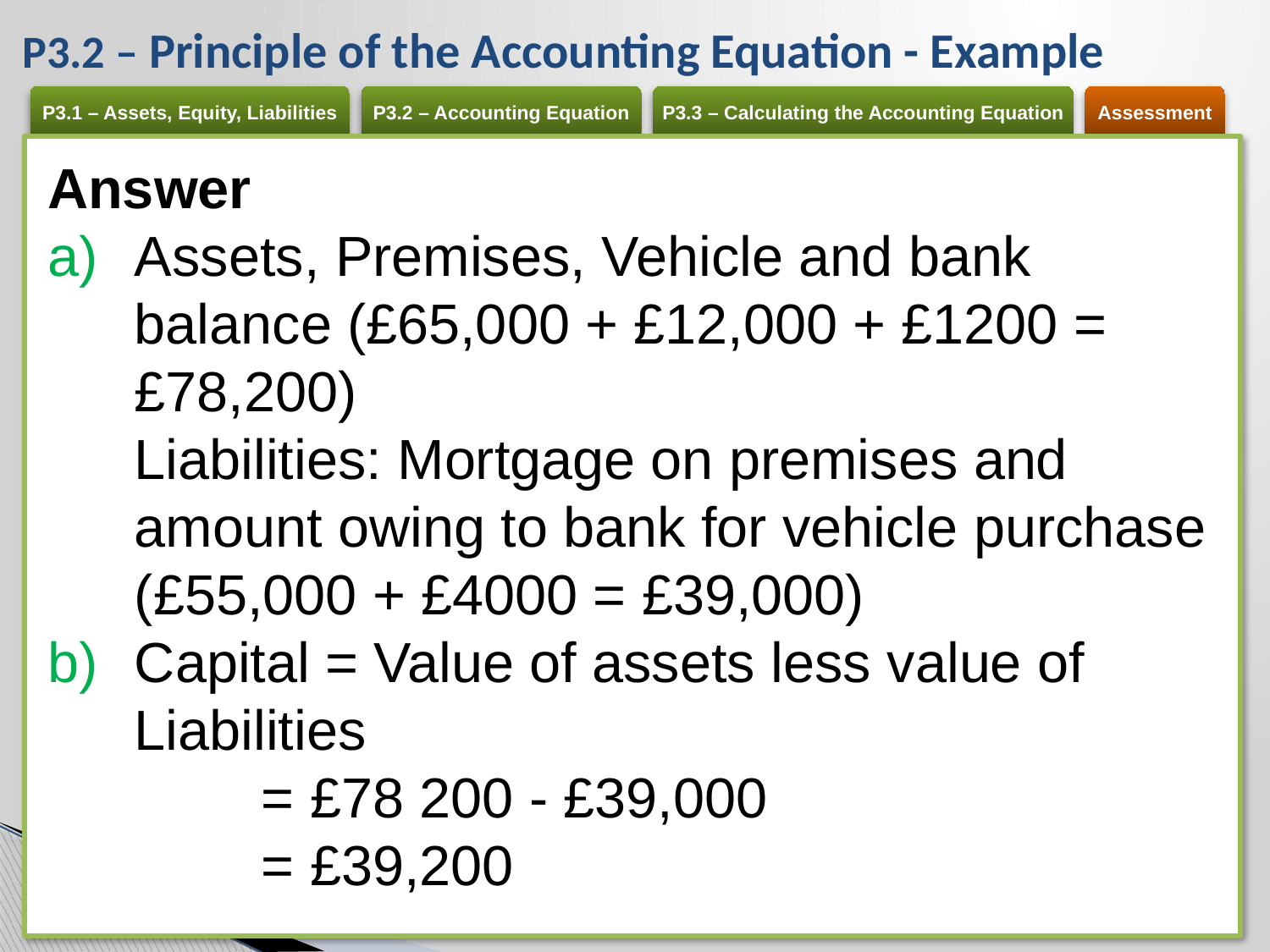

# P3.2 – Principle of the Accounting Equation - Example
Answer
Assets, Premises, Vehicle and bank balance (£65,000 + £12,000 + £1200 = £78,200)
Liabilities: Mortgage on premises and amount owing to bank for vehicle purchase
(£55,000 + £4000 = £39,000)
Capital = Value of assets less value of Liabilities
	= £78 200 - £39,000
	= £39,200